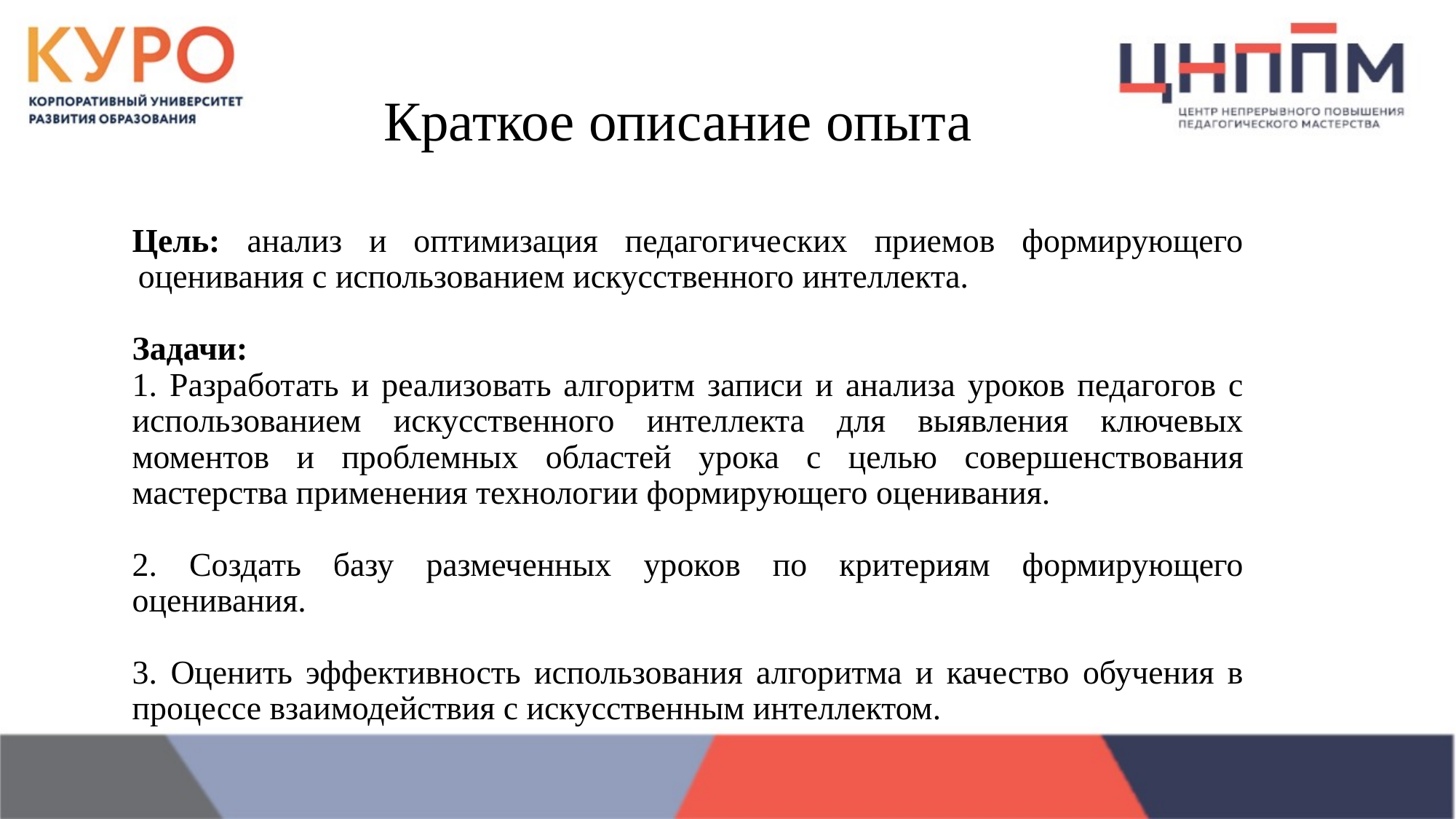

# Краткое описание опыта
Цель: анализ и оптимизация педагогических приемов формирующего оценивания с использованием искусственного интеллекта.

Задачи:
1. Разработать и реализовать алгоритм записи и анализа уроков педагогов с использованием искусственного интеллекта для выявления ключевых моментов и проблемных областей урока с целью совершенствования мастерства применения технологии формирующего оценивания.

2. Создать базу размеченных уроков по критериям формирующего оценивания.

3. Оценить эффективность использования алгоритма и качество обучения в процессе взаимодействия с искусственным интеллектом.